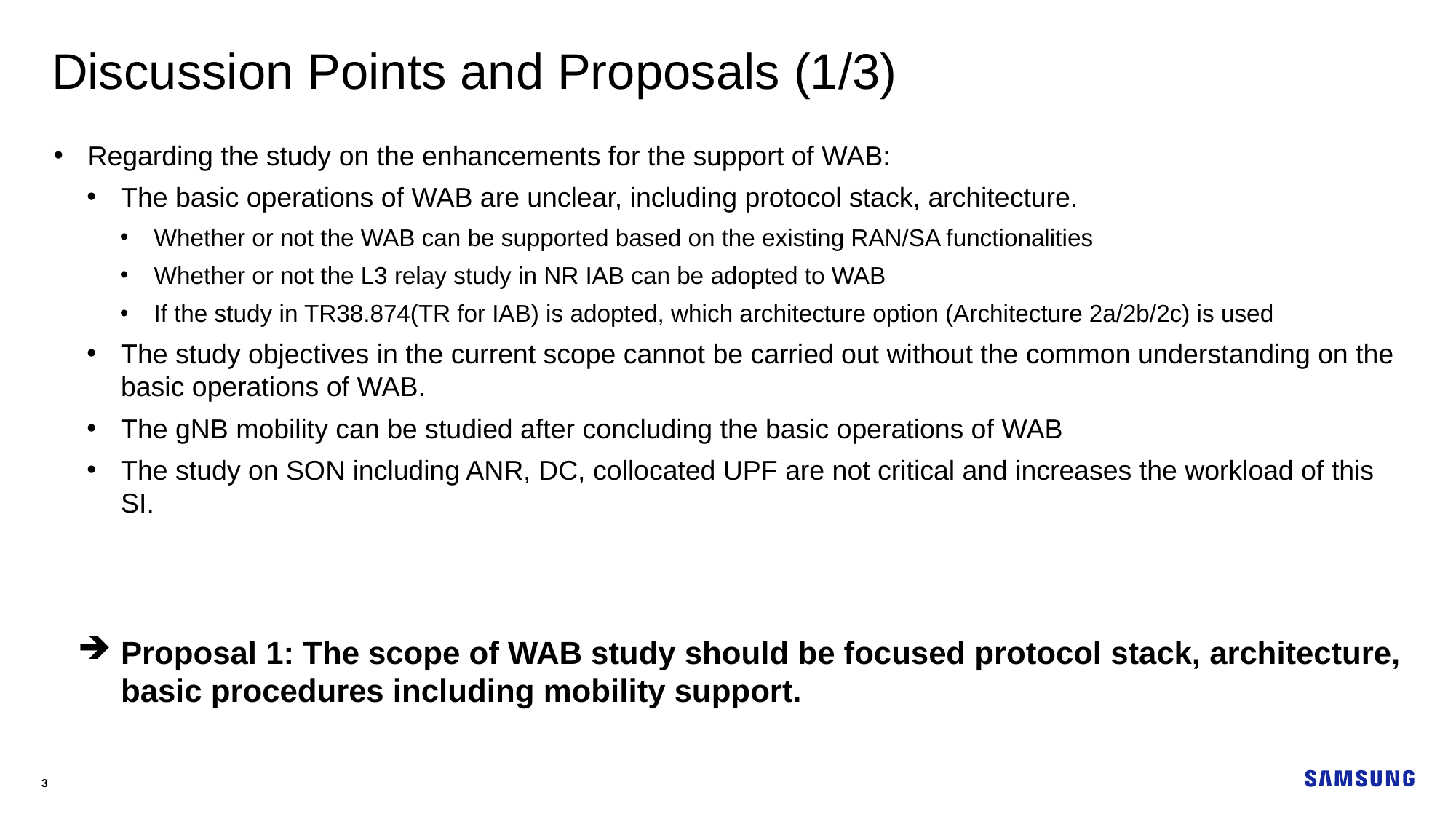

Discussion Points and Proposals (1/3)
Regarding the study on the enhancements for the support of WAB:
The basic operations of WAB are unclear, including protocol stack, architecture.
Whether or not the WAB can be supported based on the existing RAN/SA functionalities
Whether or not the L3 relay study in NR IAB can be adopted to WAB
If the study in TR38.874(TR for IAB) is adopted, which architecture option (Architecture 2a/2b/2c) is used
The study objectives in the current scope cannot be carried out without the common understanding on the basic operations of WAB.
The gNB mobility can be studied after concluding the basic operations of WAB
The study on SON including ANR, DC, collocated UPF are not critical and increases the workload of this SI.

Proposal 1: The scope of WAB study should be focused protocol stack, architecture, basic procedures including mobility support.